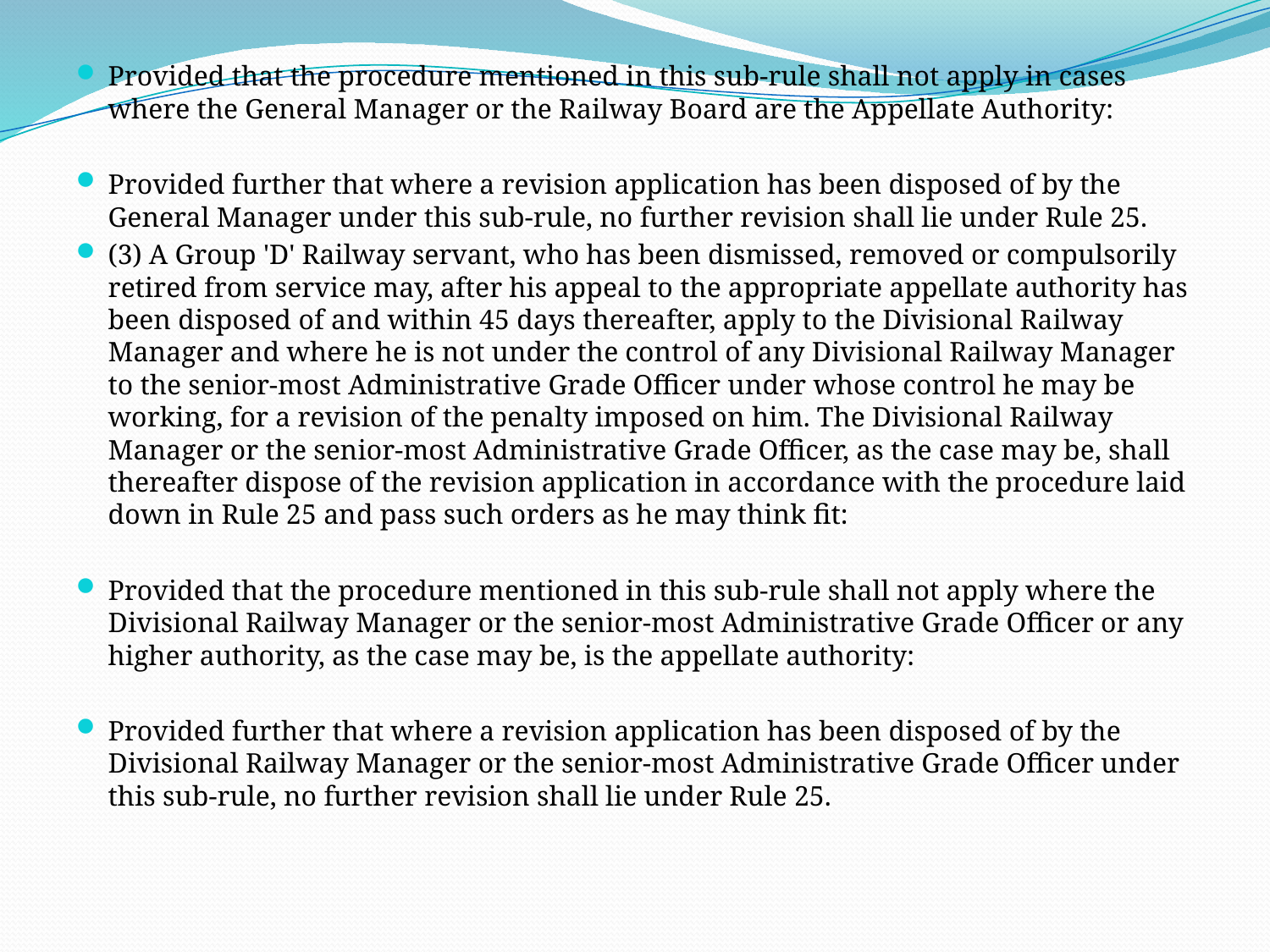

Provided that the procedure mentioned in this sub-rule shall not apply in cases where the General Manager or the Railway Board are the Appellate Authority:

Provided further that where a revision application has been disposed of by the General Manager under this sub-rule, no further revision shall lie under Rule 25.
(3) A Group 'D' Railway servant, who has been dismissed, removed or compulsorily retired from service may, after his appeal to the appropriate appellate authority has been disposed of and within 45 days thereafter, apply to the Divisional Railway Manager and where he is not under the control of any Divisional Railway Manager to the senior-most Administrative Grade Officer under whose control he may be working, for a revision of the penalty imposed on him. The Divisional Railway Manager or the senior-most Administrative Grade Officer, as the case may be, shall thereafter dispose of the revision application in accordance with the procedure laid down in Rule 25 and pass such orders as he may think fit:

Provided that the procedure mentioned in this sub-rule shall not apply where the Divisional Railway Manager or the senior-most Administrative Grade Officer or any higher authority, as the case may be, is the appellate authority:

Provided further that where a revision application has been disposed of by the Divisional Railway Manager or the senior-most Administrative Grade Officer under this sub-rule, no further revision shall lie under Rule 25.